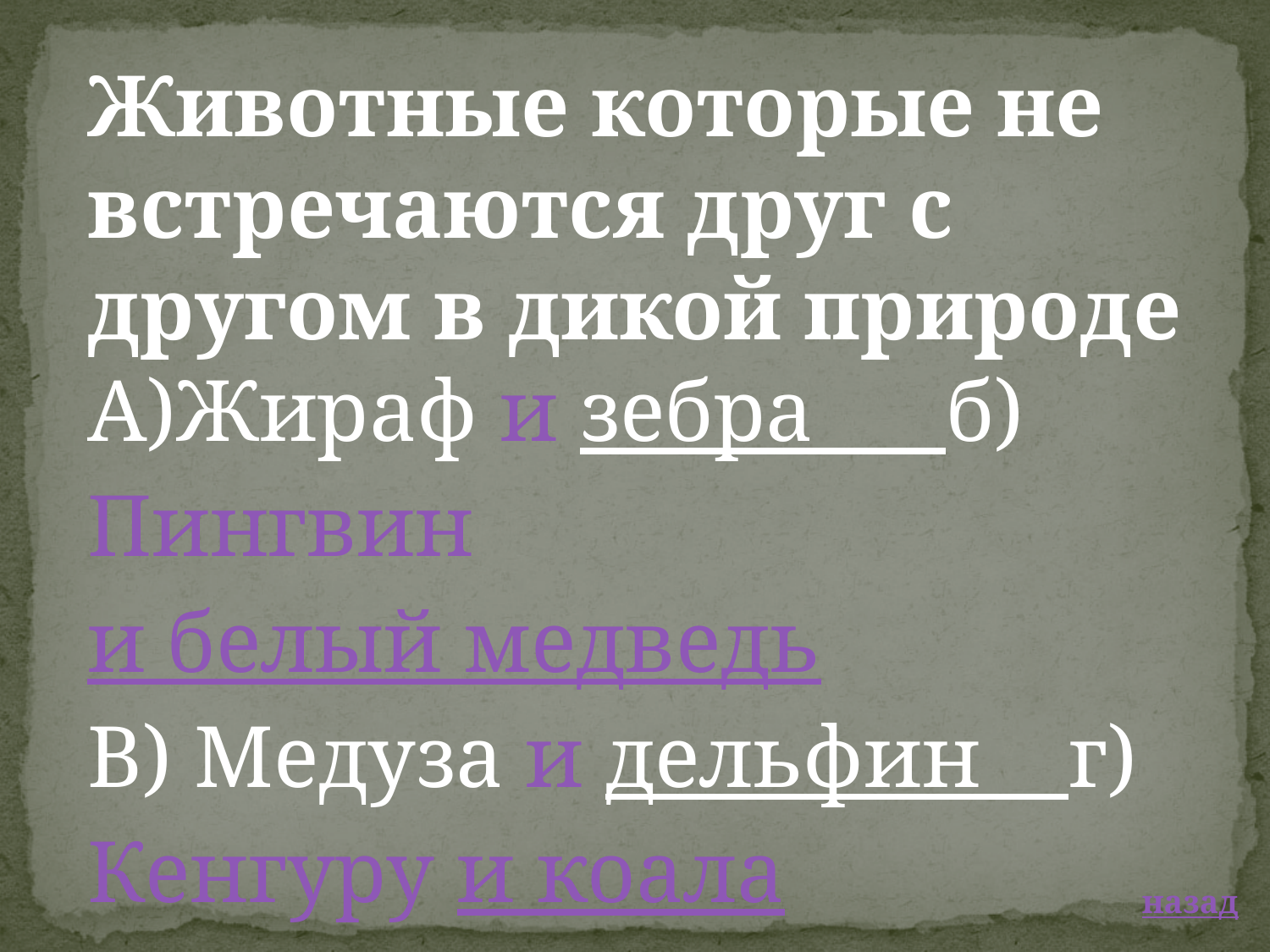

Животные которые не встречаются друг с другом в дикой природе
А)Жираф и зебра      б)Пингвин и белый медведь
В) Медуза и дельфин    г)Кенгуру и коала
 назад